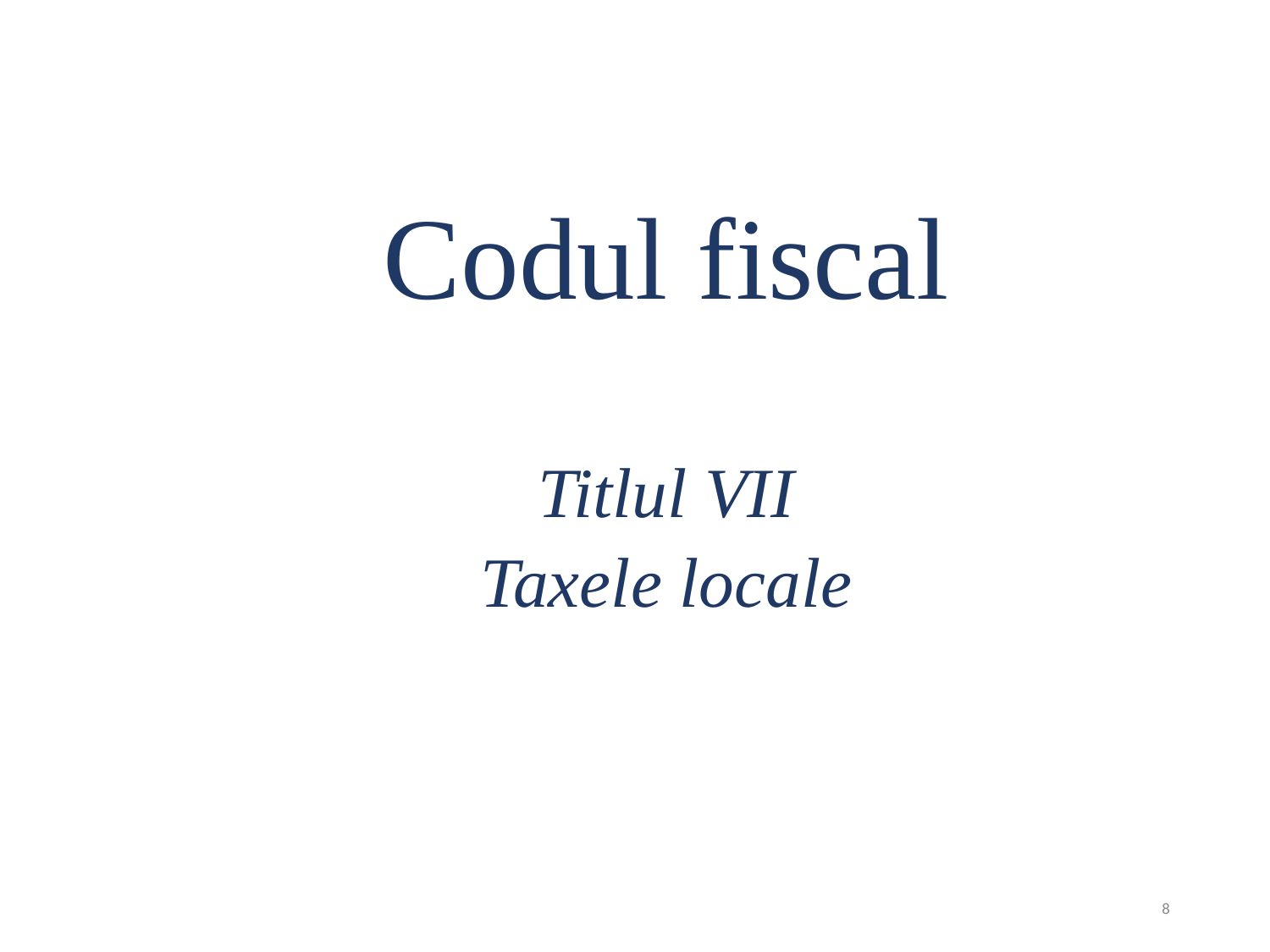

Codul fiscal

Titlul VII
Taxele locale
8